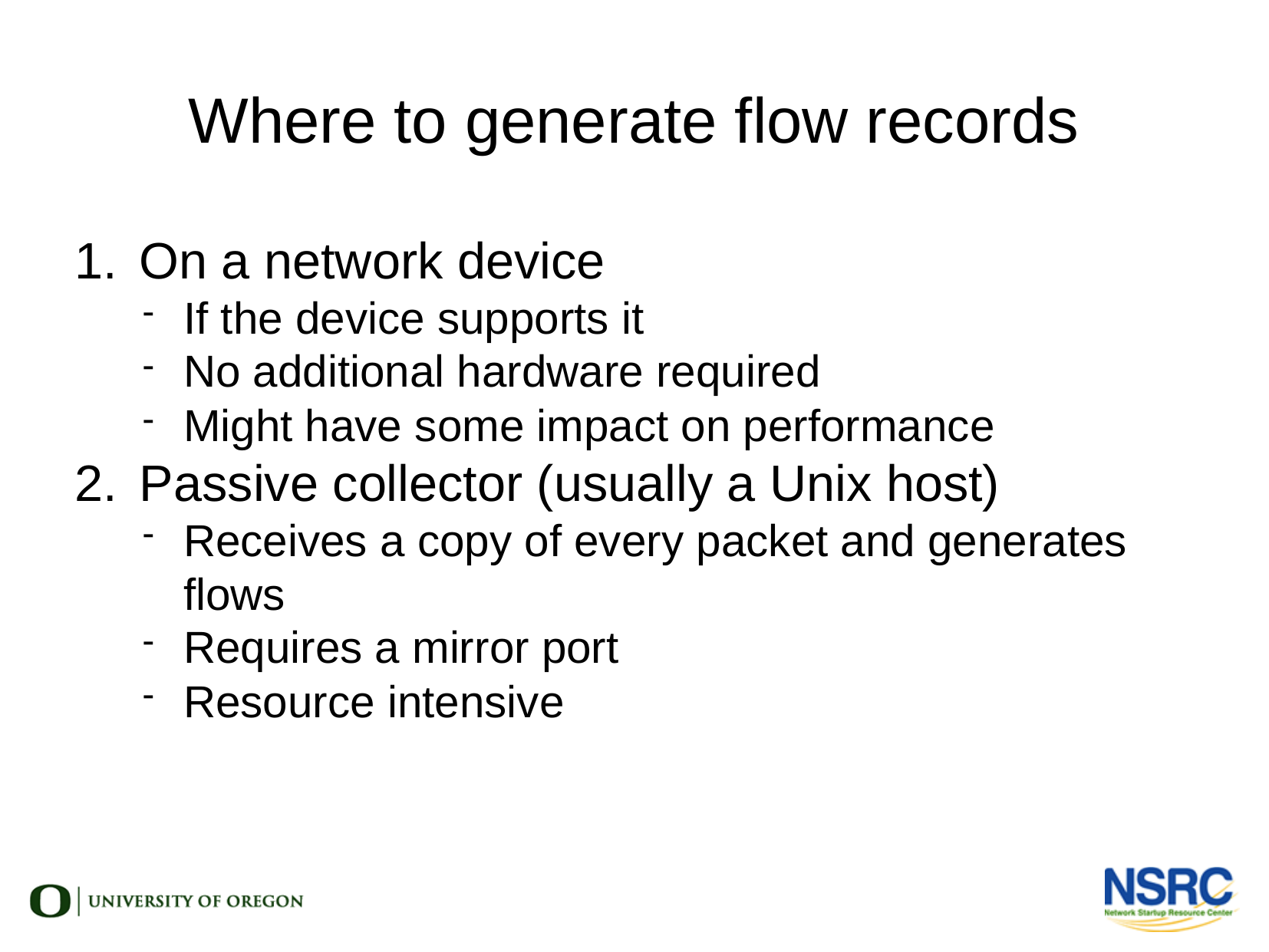

Where to generate flow records
On a network device
If the device supports it
No additional hardware required
Might have some impact on performance
Passive collector (usually a Unix host)
Receives a copy of every packet and generates flows
Requires a mirror port
Resource intensive